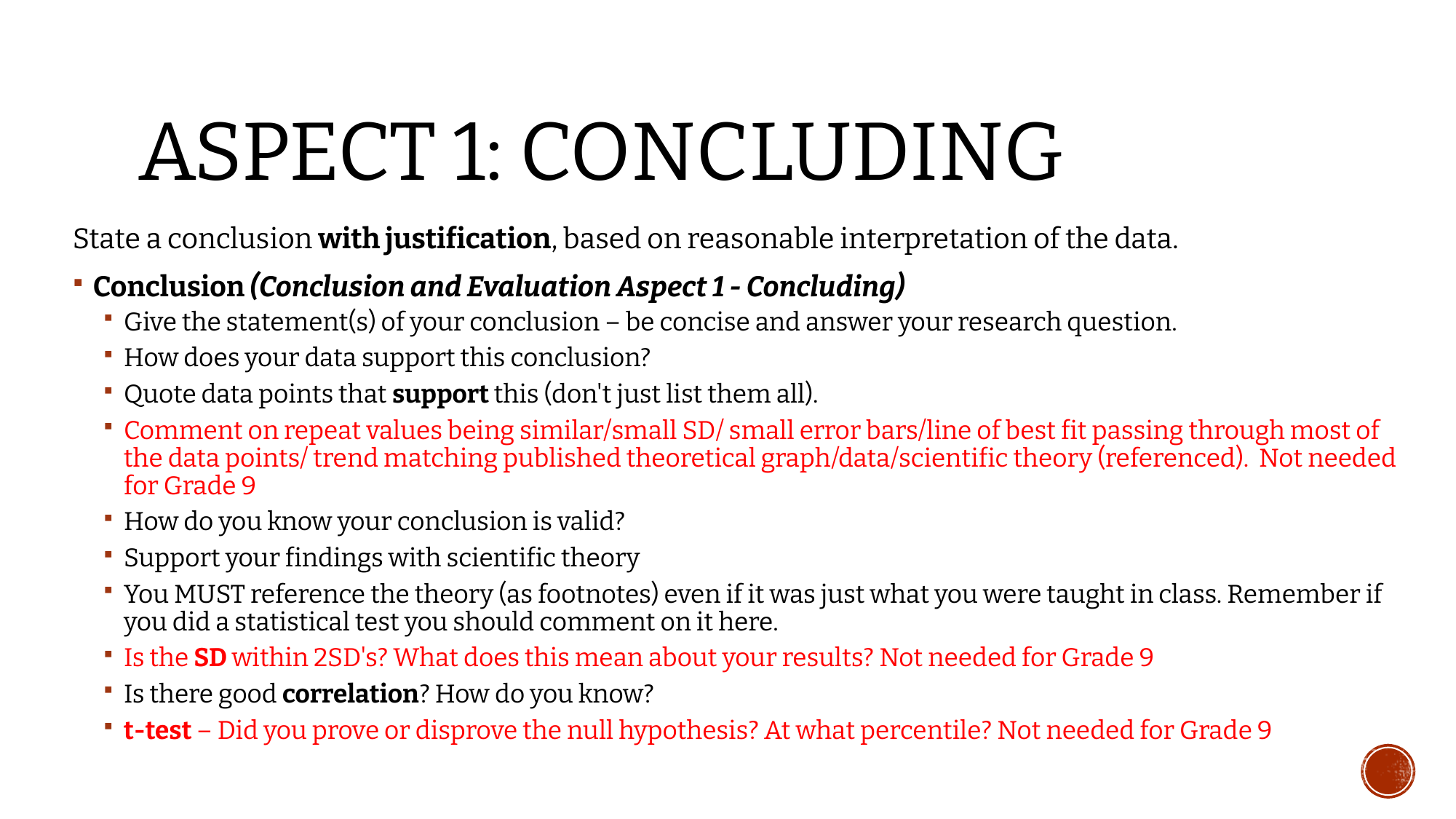

# Aspect 1: concluding
State a conclusion with justification, based on reasonable interpretation of the data.
Conclusion (Conclusion and Evaluation Aspect 1 - Concluding)
Give the statement(s) of your conclusion – be concise and answer your research question.
How does your data support this conclusion?
Quote data points that support this (don't just list them all).
Comment on repeat values being similar/small SD/ small error bars/line of best fit passing through most of the data points/ trend matching published theoretical graph/data/scientific theory (referenced).  Not needed for Grade 9
How do you know your conclusion is valid?
Support your findings with scientific theory
You MUST reference the theory (as footnotes) even if it was just what you were taught in class. Remember if you did a statistical test you should comment on it here.
Is the SD within 2SD's? What does this mean about your results? Not needed for Grade 9
Is there good correlation? How do you know?
t-test – Did you prove or disprove the null hypothesis? At what percentile? Not needed for Grade 9